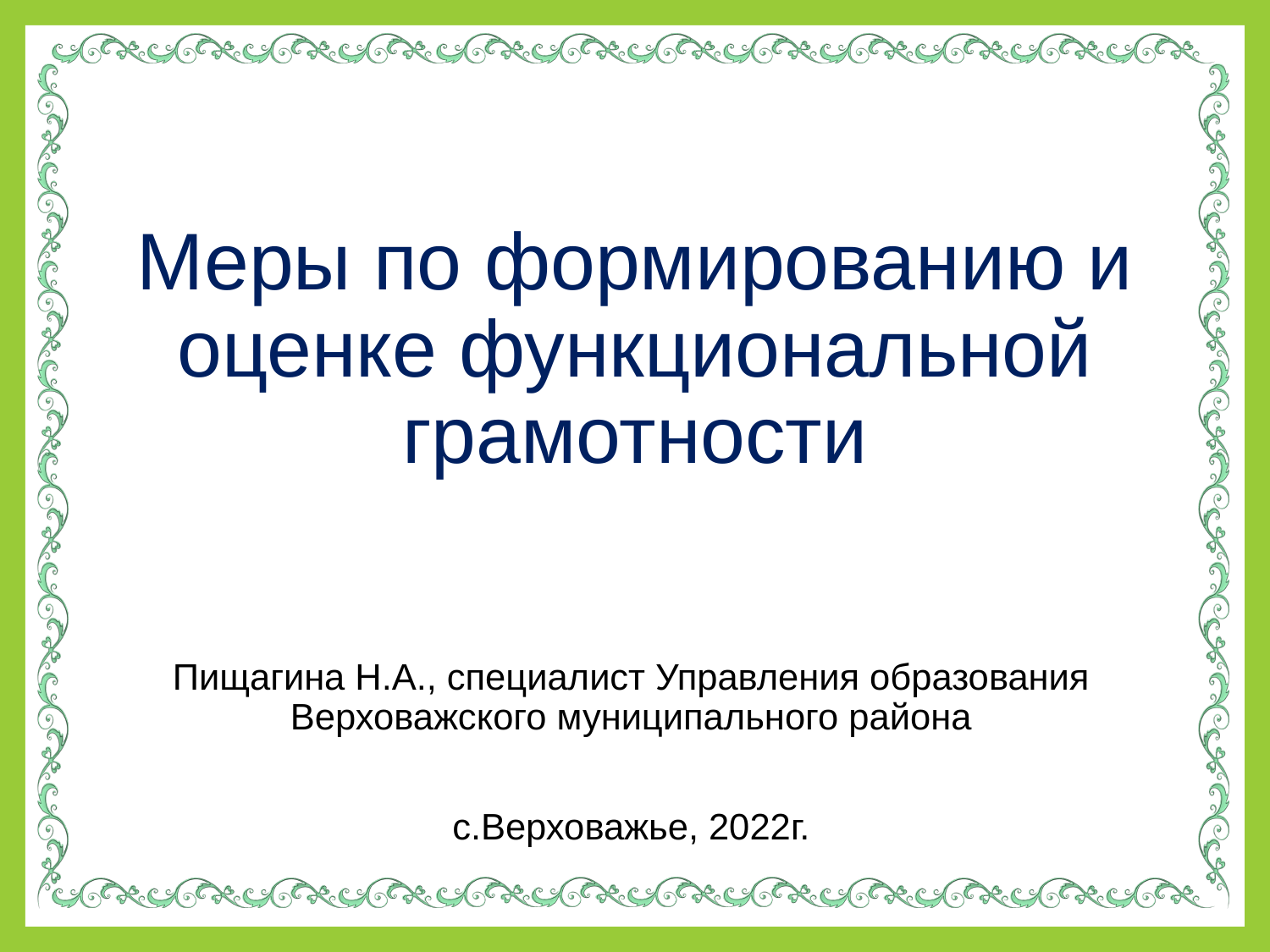

# Меры по формированию и оценке функциональной грамотности
Пищагина Н.А., специалист Управления образования Верховажского муниципального района

с.Верховажье, 2022г.